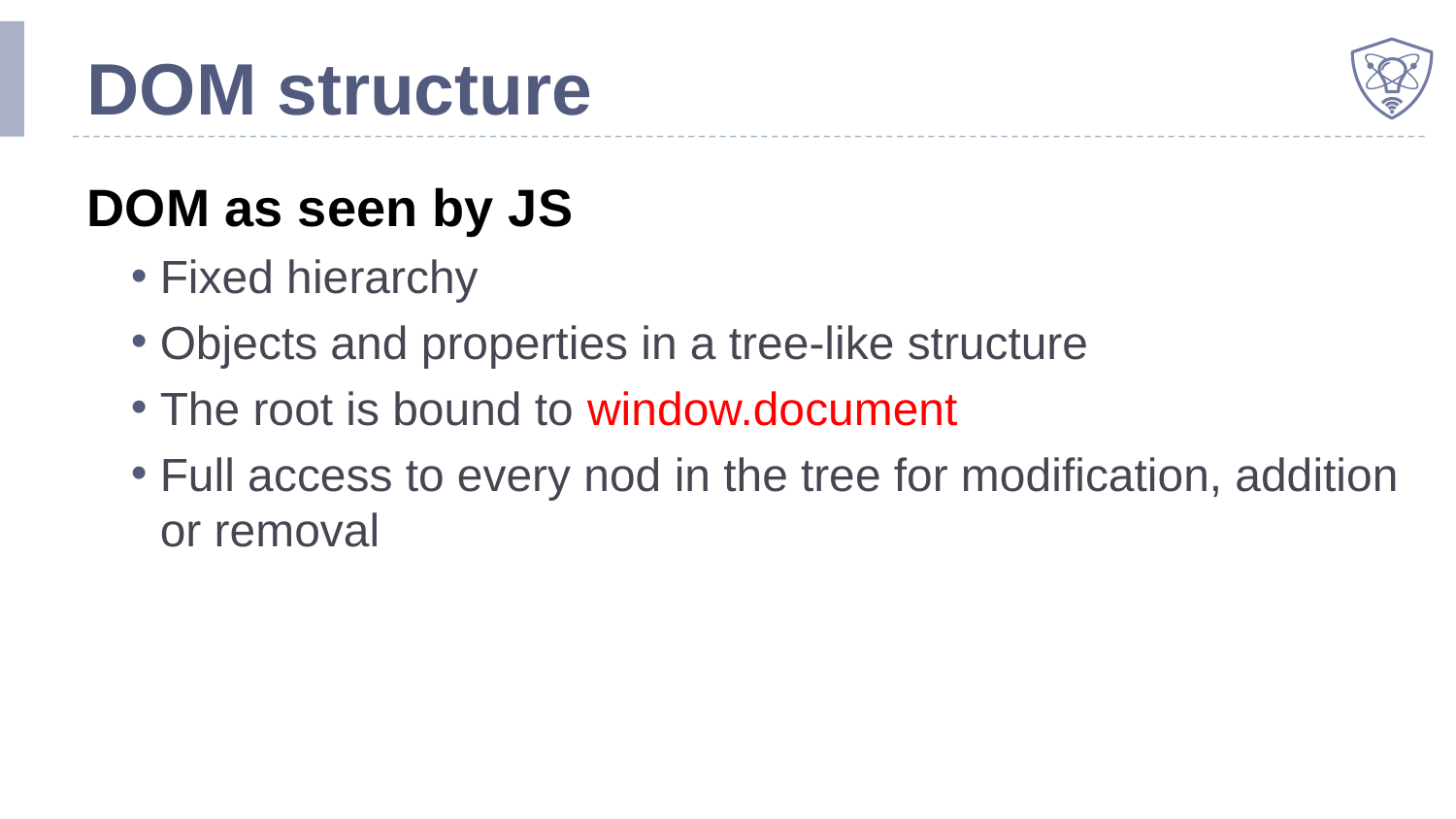

# DOM structure
DOM as seen by JS
Fixed hierarchy
Objects and properties in a tree-like structure
The root is bound to window.document
Full access to every nod in the tree for modification, addition or removal